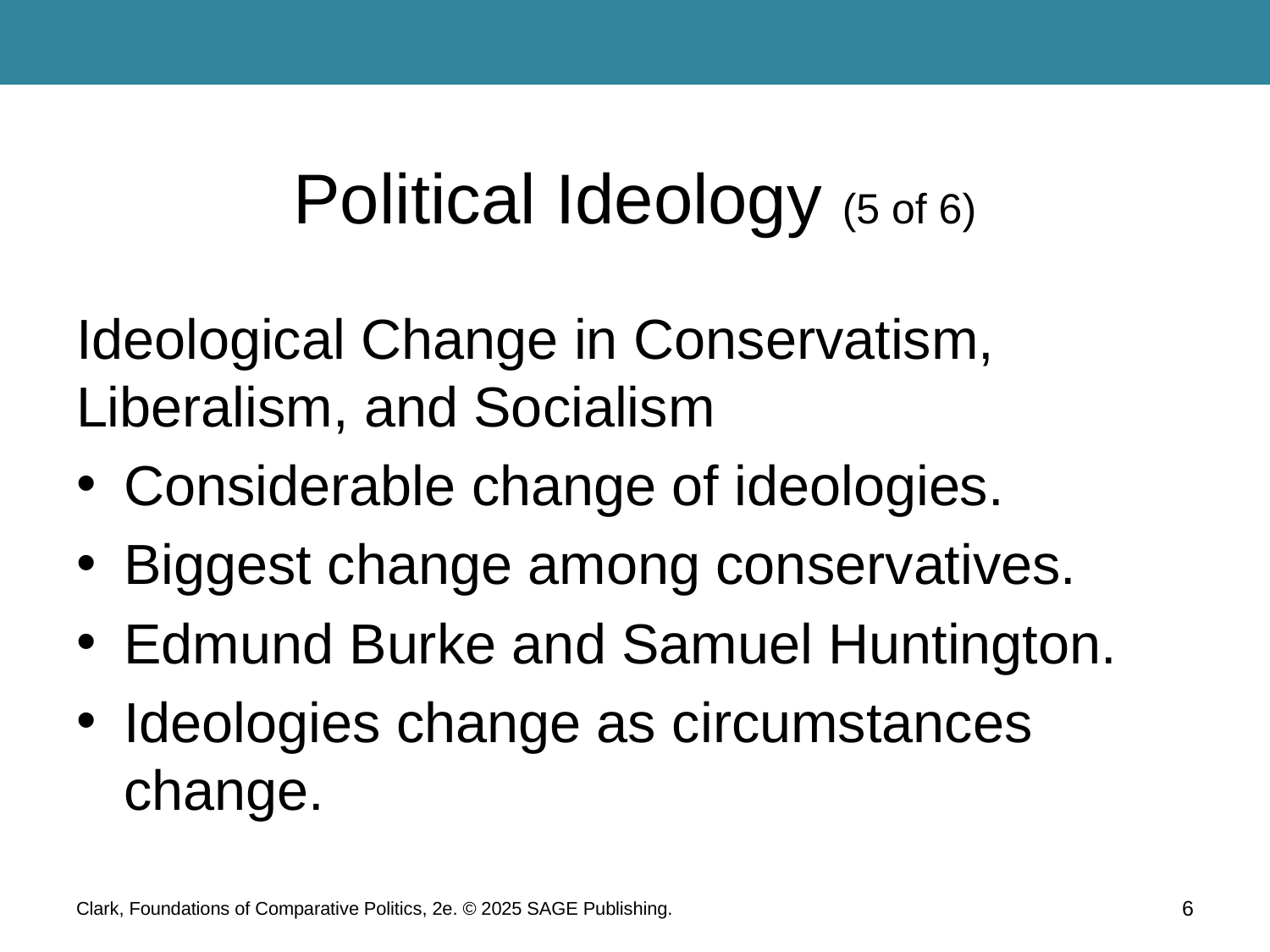

# Political Ideology (5 of 6)
Ideological Change in Conservatism, Liberalism, and Socialism
Considerable change of ideologies.
Biggest change among conservatives.
Edmund Burke and Samuel Huntington.
Ideologies change as circumstances change.
Clark, Foundations of Comparative Politics, 2e. © 2025 SAGE Publishing.
6